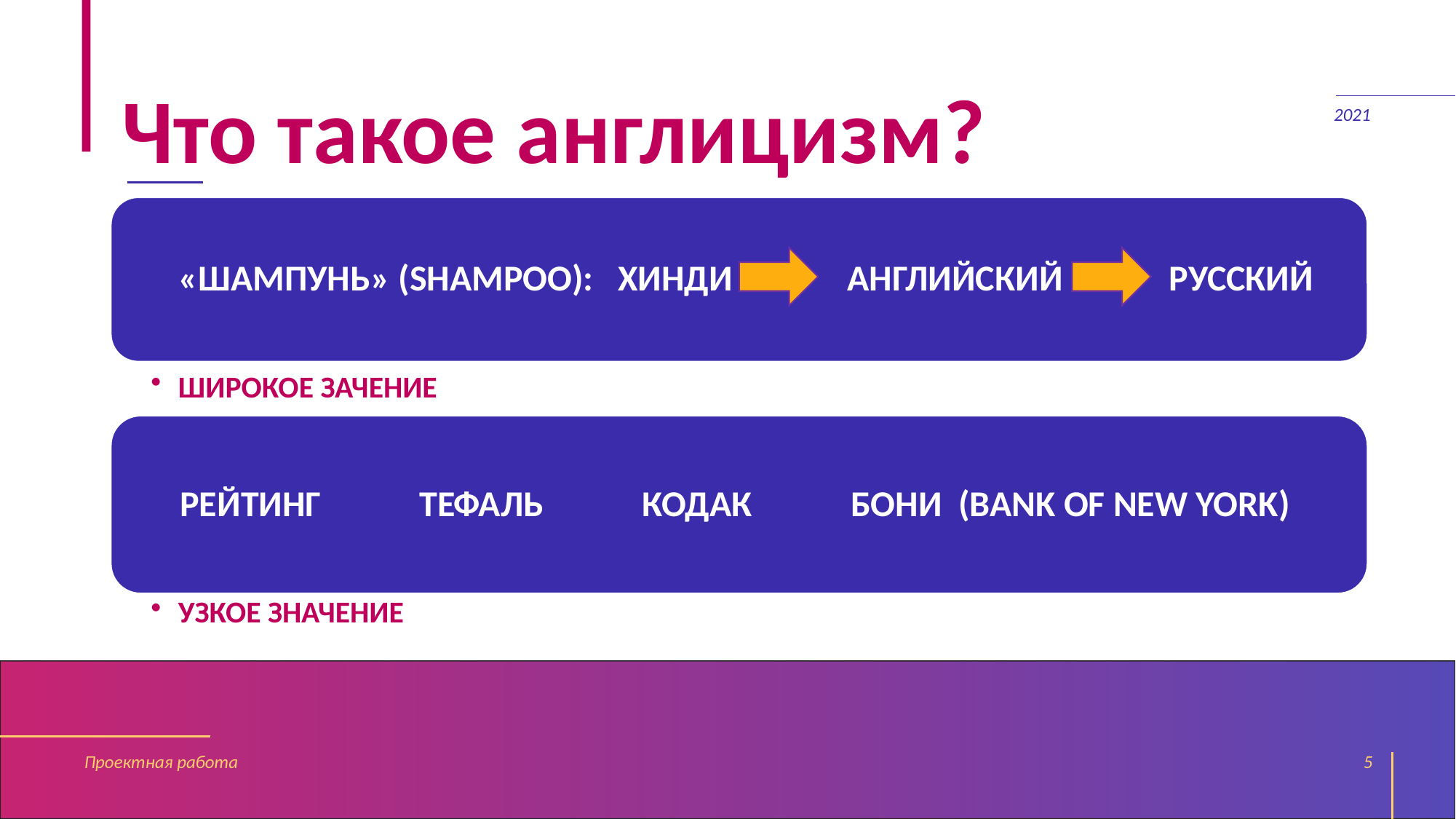

# Что такое англицизм?
2021
     «ШАМПУНЬ» (SHAMPOO):   ХИНДИ              АНГЛИЙСКИЙ             РУССКИЙ
ШИРОКОЕ ЗАЧЕНИЕ
     РЕЙТИНГ            ТЕФАЛЬ            КОДАК            БОНИ  (BANK OF NEW YORK)
УЗКОЕ ЗНАЧЕНИЕ

Проектная работа
5